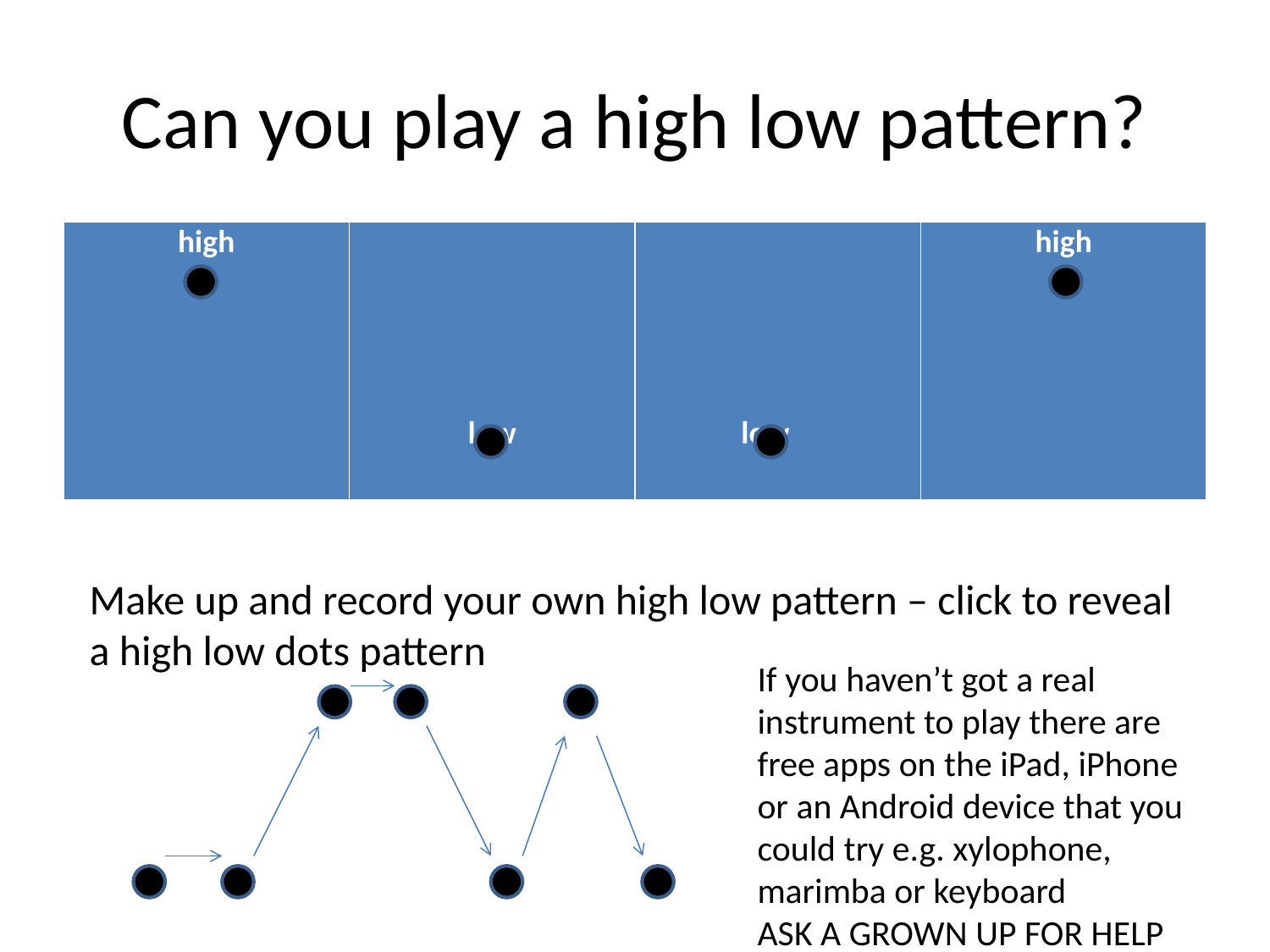

# Can you play a high low pattern?
| high | low | low | high |
| --- | --- | --- | --- |

Make up and record your own high low pattern – click to reveal a high low dots pattern

If you haven’t got a real instrument to play there are free apps on the iPad, iPhone or an Android device that you could try e.g. xylophone, marimba or keyboard
ASK A GROWN UP FOR HELP